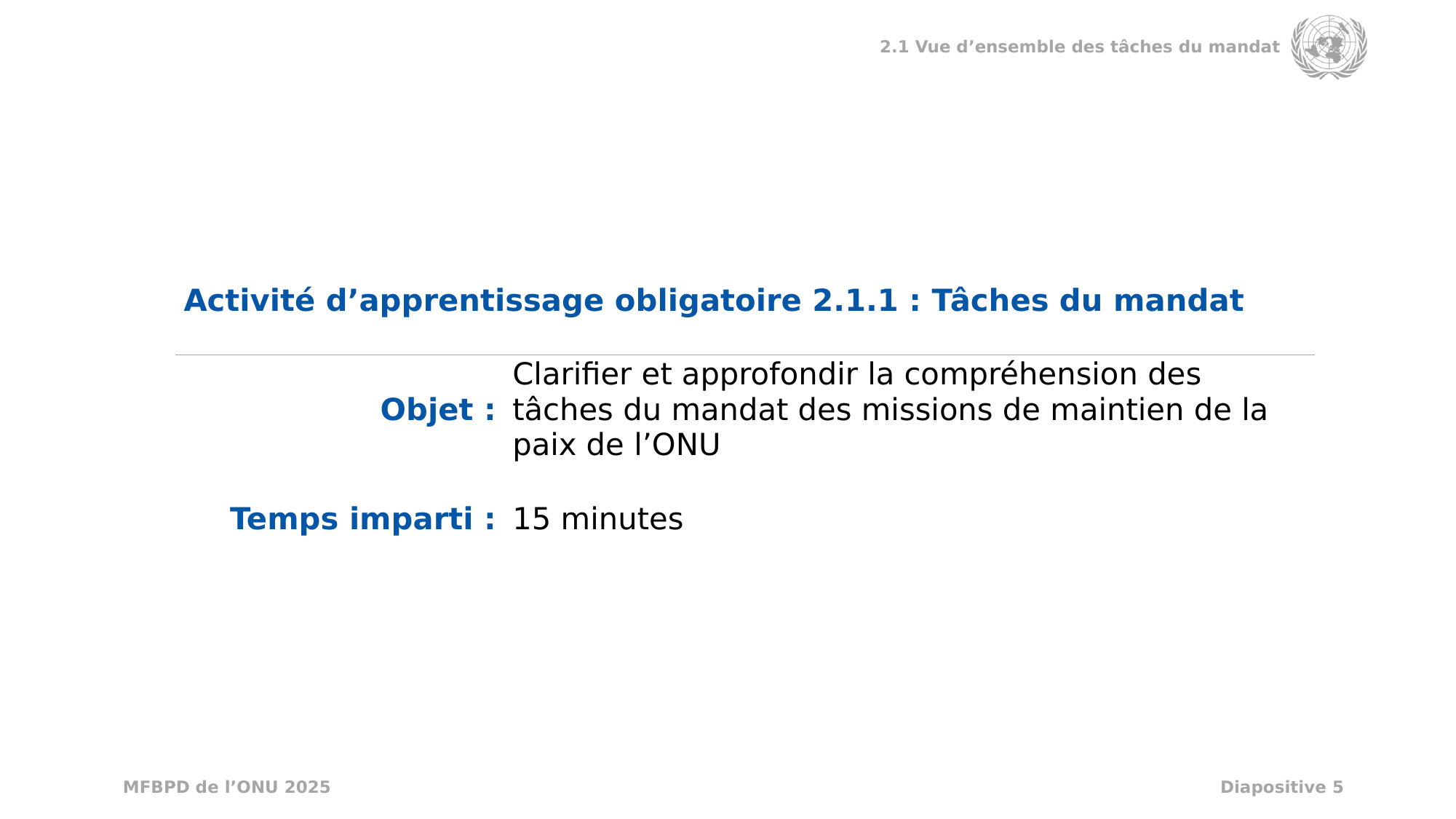

| Activité d’apprentissage obligatoire 2.1.1 : Tâches du mandat |  |
| --- | --- |
| Objet : | Clarifier et approfondir la compréhension des tâches du mandat des missions de maintien de la paix de l’ONU |
| Temps imparti : | 15 minutes |